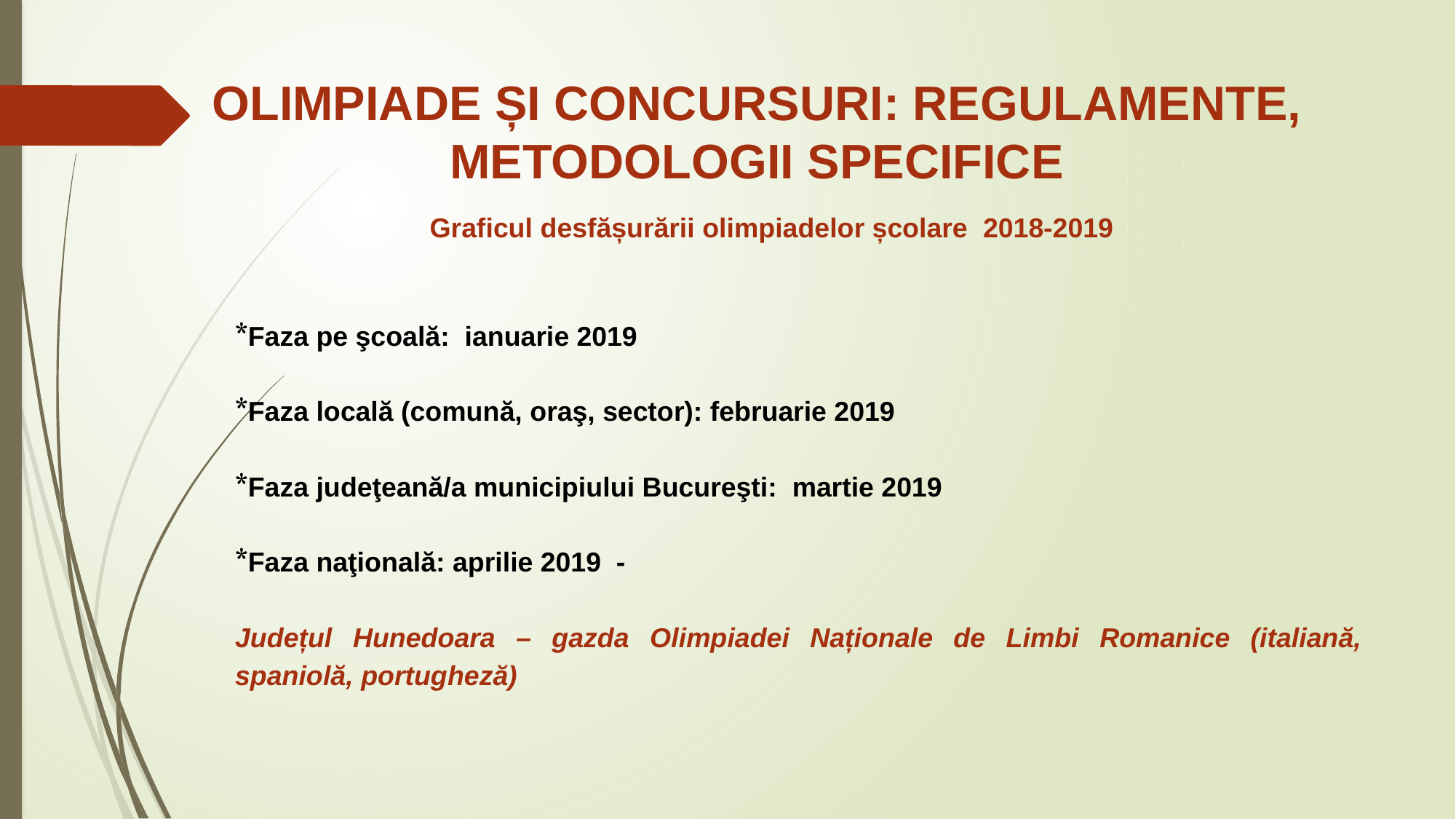

# OLIMPIADE ȘI CONCURSURI: REGULAMENTE, METODOLOGII SPECIFICE
Graficul desfășurării olimpiadelor școlare  2018-2019

Faza pe şcoală:  ianuarie 2019

Faza locală (comună, oraş, sector): februarie 2019

Faza judeţeană/a municipiului Bucureşti:  martie 2019

Faza naţională: aprilie 2019  -

Județul Hunedoara – gazda Olimpiadei Naționale de Limbi Romanice (italiană, spaniolă, portugheză)